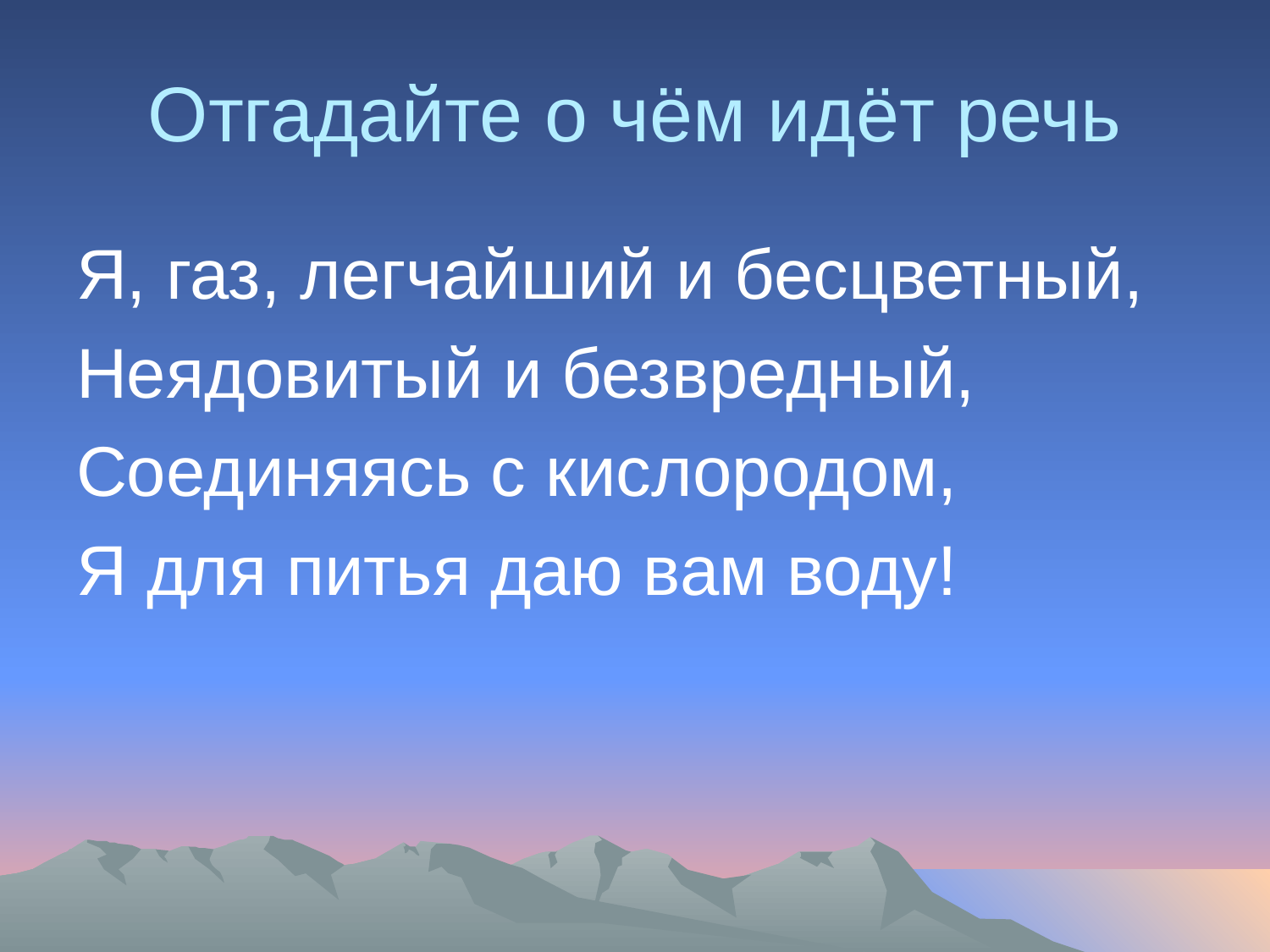

# Отгадайте о чём идёт речь
Я, газ, легчайший и бесцветный,
Неядовитый и безвредный,
Соединяясь с кислородом,
Я для питья даю вам воду!